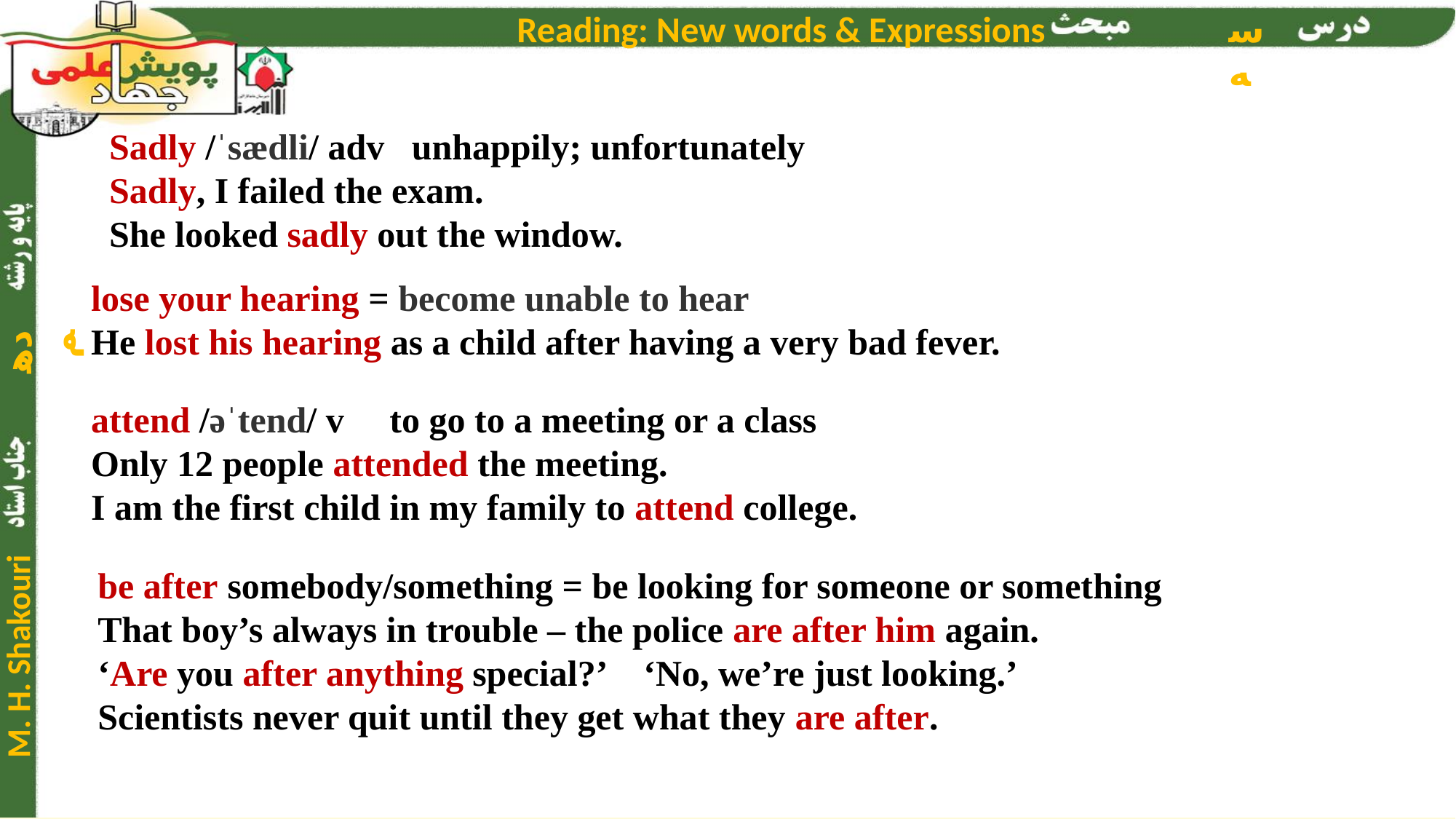

Sadly /ˈsædli/ adv   unhappily; unfortunately
Sadly, I failed the exam.
She looked sadly out the window.
lose your hearing = become unable to hear
He lost his hearing as a child after having a very bad fever.
attend /əˈtend/ v     to go to a meeting or a class
Only 12 people attended the meeting.
I am the first child in my family to attend college.
be after somebody/something = be looking for someone or something
That boy’s always in trouble – the police are after him again.
‘Are you after anything special?’ 	‘No, we’re just looking.’
Scientists never quit until they get what they are after.